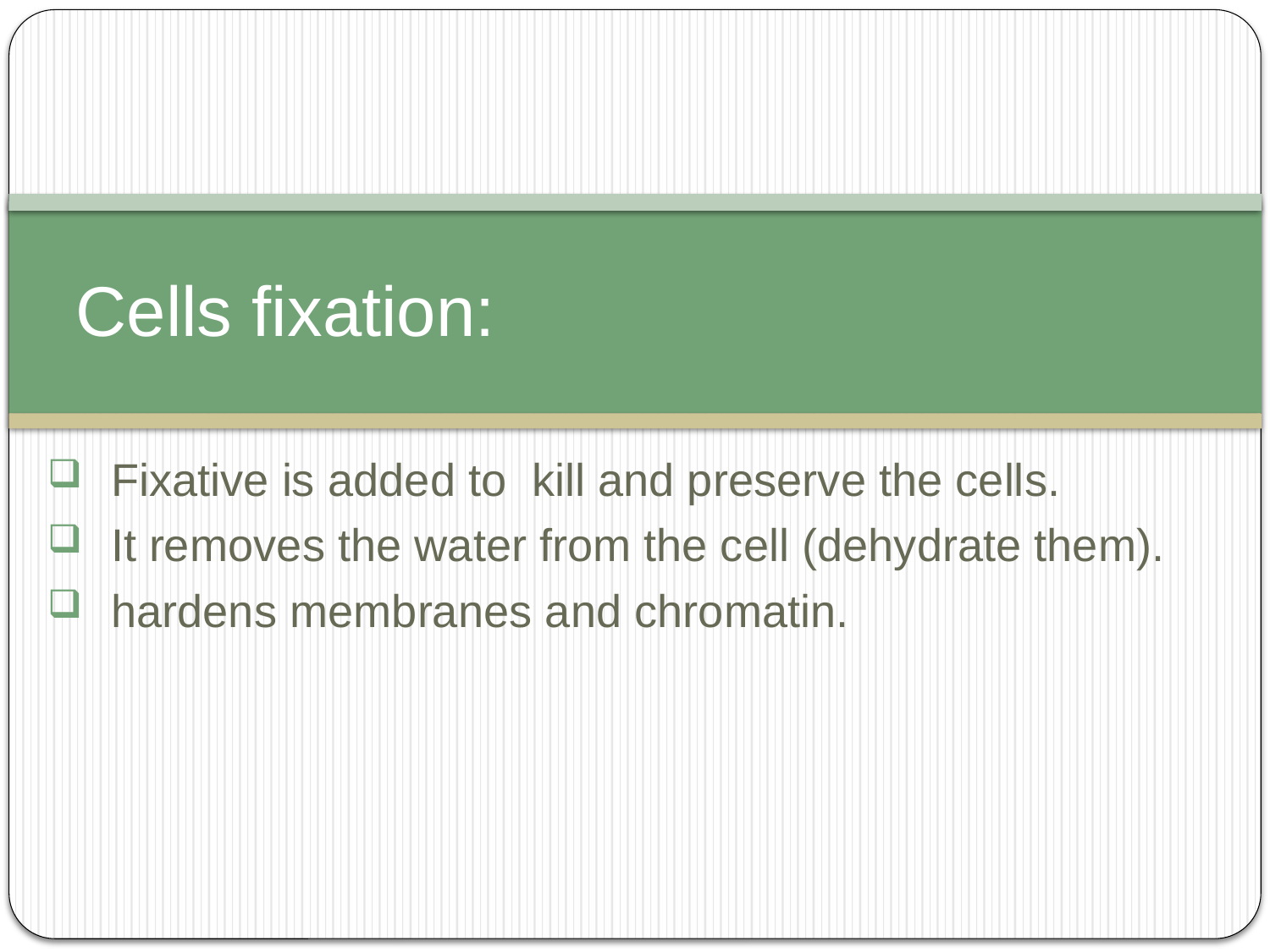

# Cells fixation:
Fixative is added to  kill and preserve the cells.
It removes the water from the cell (dehydrate them).
hardens membranes and chromatin.